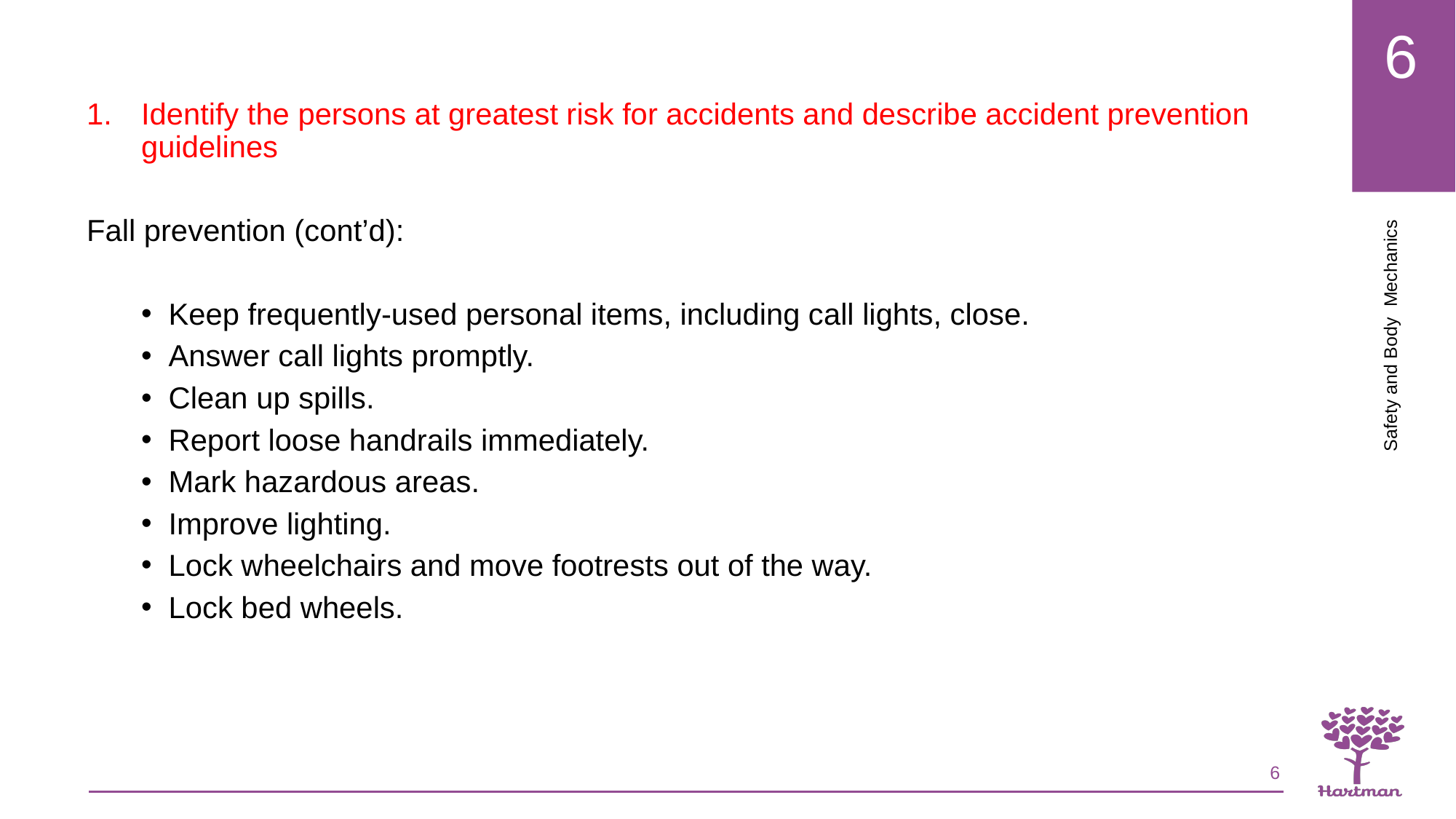

Identify the persons at greatest risk for accidents and describe accident prevention guidelines

Fall prevention (cont’d):

Keep frequently-used personal items, including call lights, close.
Answer call lights promptly.
Clean up spills.
Report loose handrails immediately.
Mark hazardous areas.
Improve lighting.
Lock wheelchairs and move footrests out of the way.
Lock bed wheels.

6